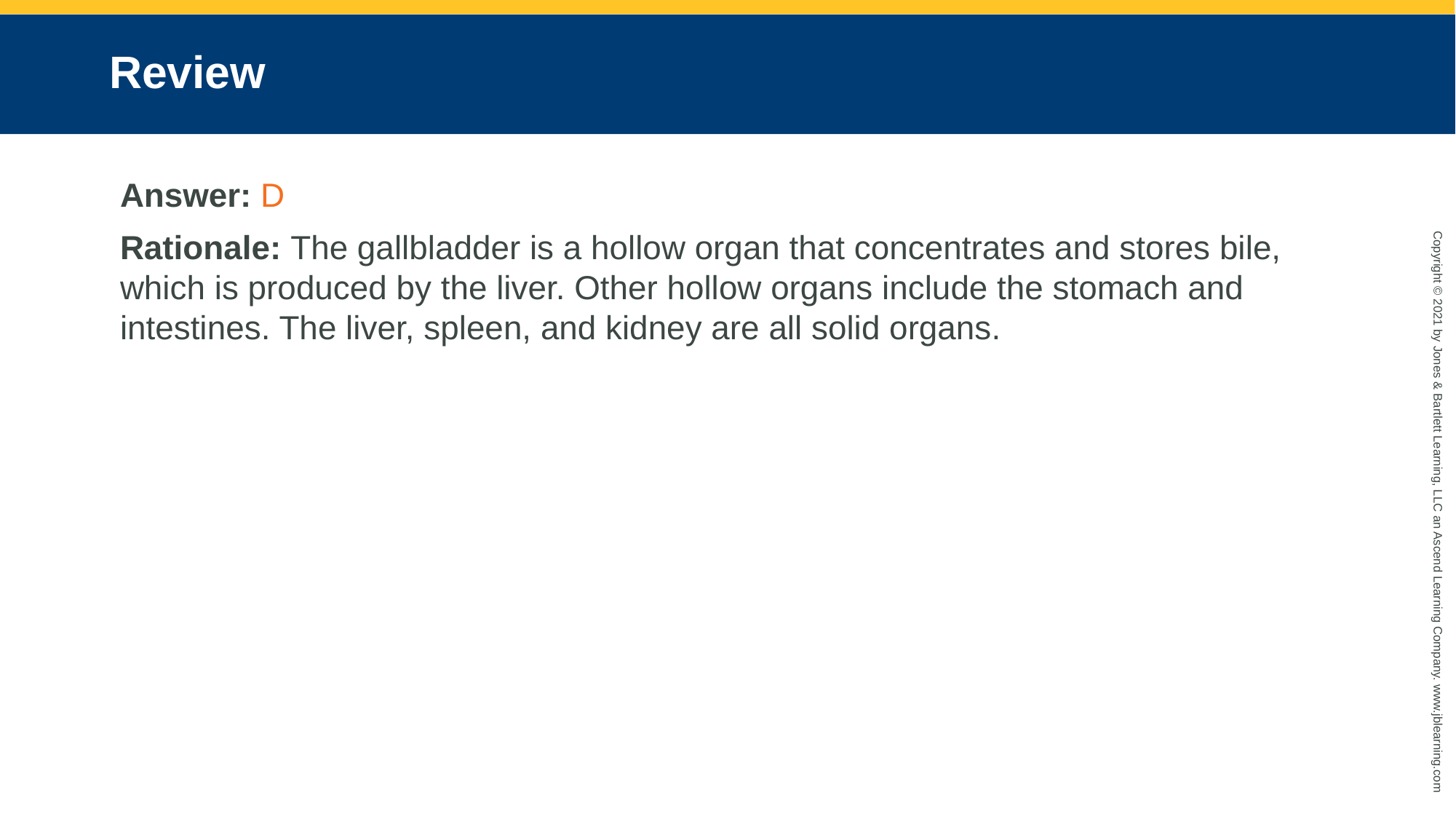

# Review
Answer: D
Rationale: The gallbladder is a hollow organ that concentrates and stores bile, which is produced by the liver. Other hollow organs include the stomach and intestines. The liver, spleen, and kidney are all solid organs.